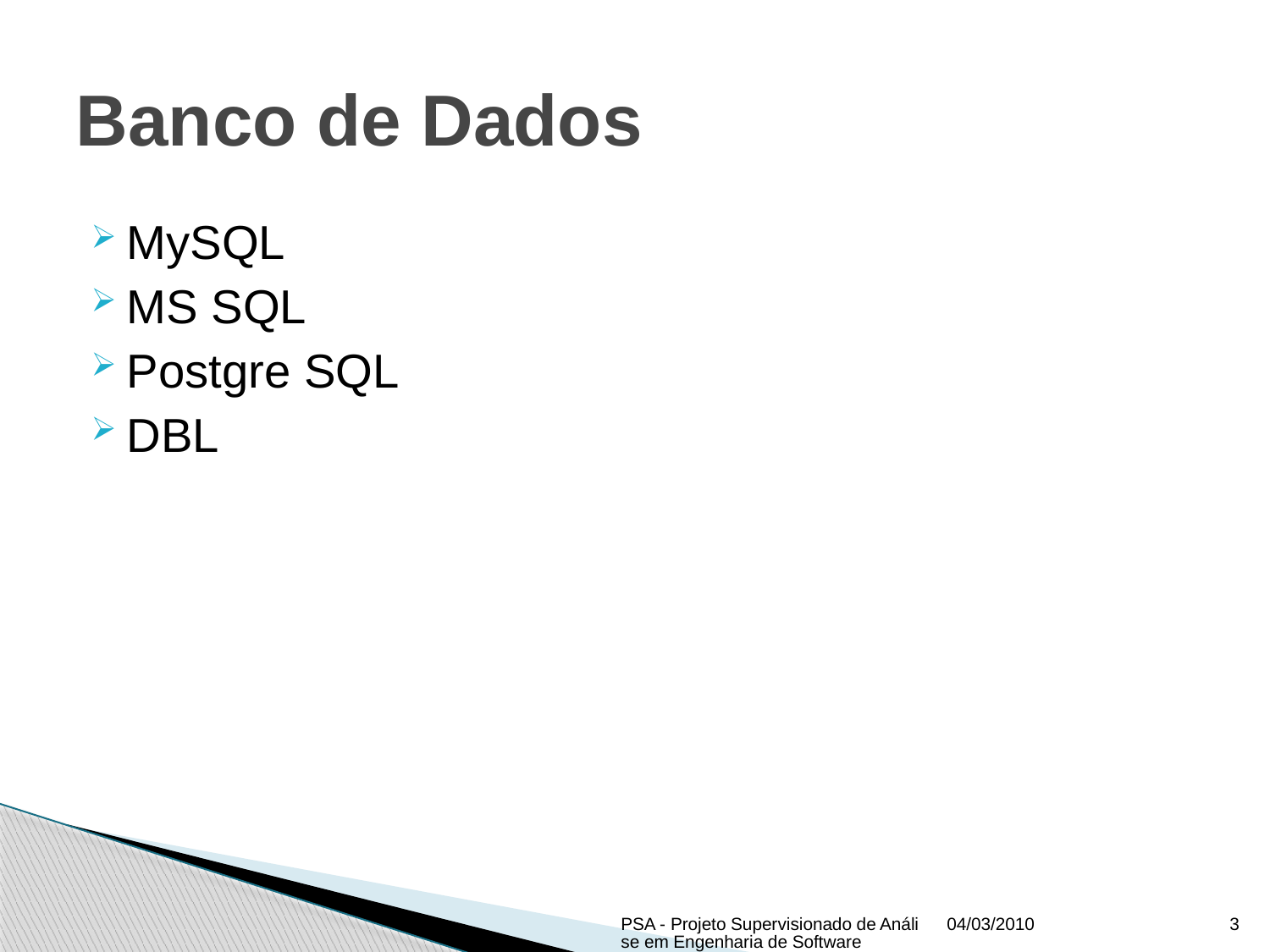

# Banco de Dados
MySQL
MS SQL
Postgre SQL
DBL
PSA - Projeto Supervisionado de Análise em Engenharia de Software
04/03/2010
3